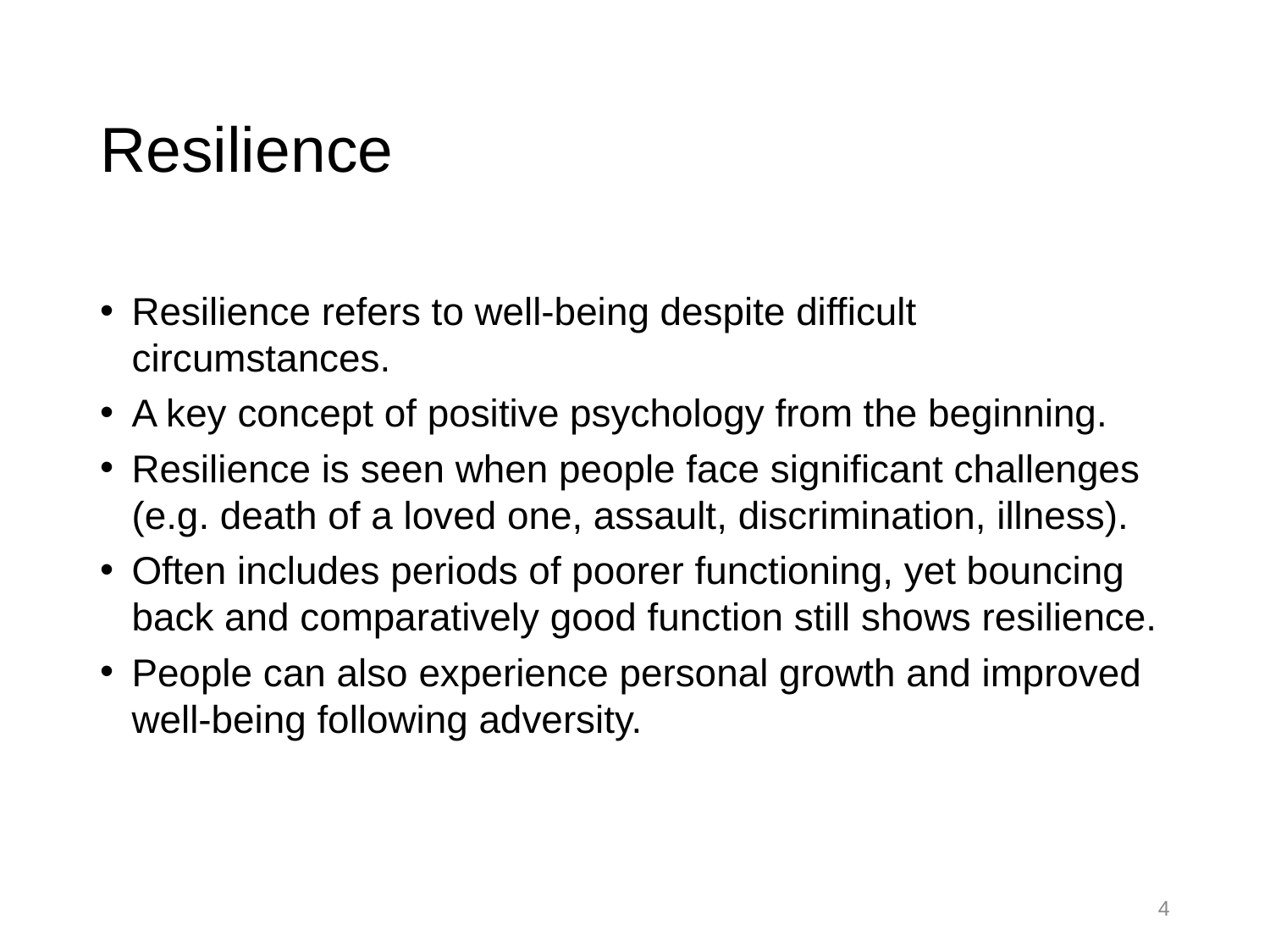

# Resilience
Resilience refers to well-being despite difficult circumstances.
A key concept of positive psychology from the beginning.
Resilience is seen when people face significant challenges (e.g. death of a loved one, assault, discrimination, illness).
Often includes periods of poorer functioning, yet bouncing back and comparatively good function still shows resilience.
People can also experience personal growth and improved well-being following adversity.
4